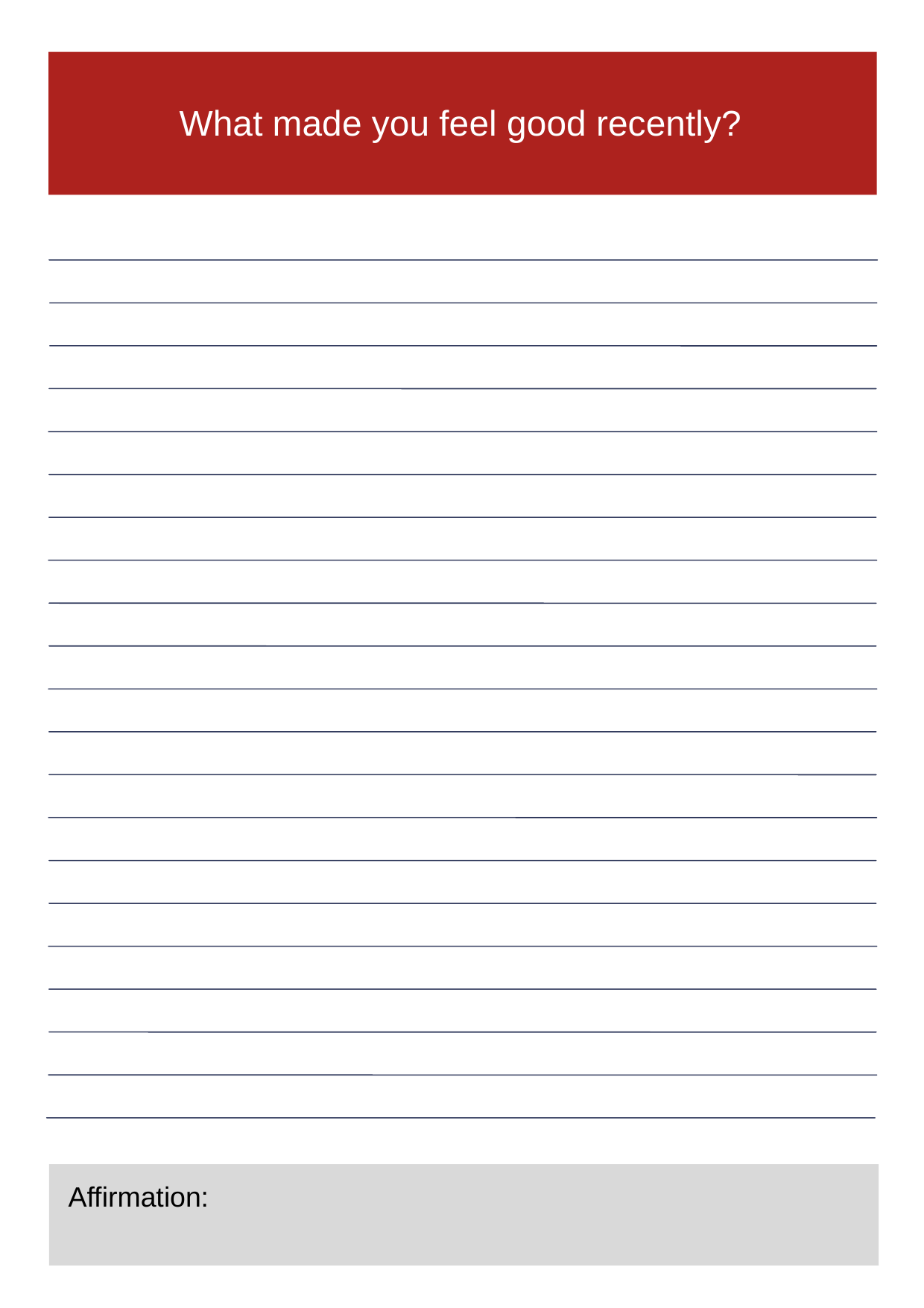

What made you feel good recently?

Affirmation: